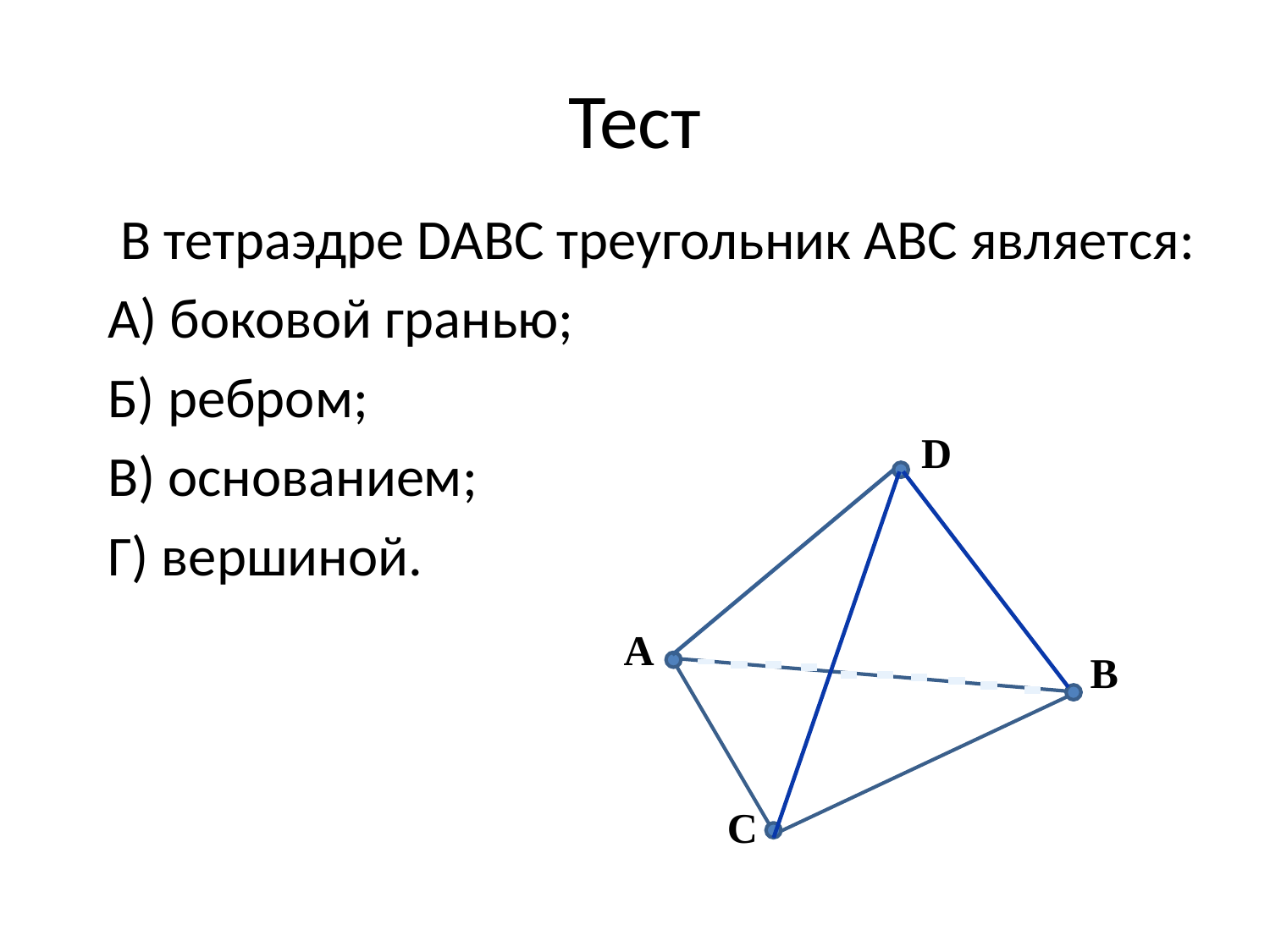

# Тест
 В тетраэдре DABC треугольник ABC является:
А) боковой гранью;
Б) ребром;
В) основанием;
Г) вершиной.

D

A

B

C